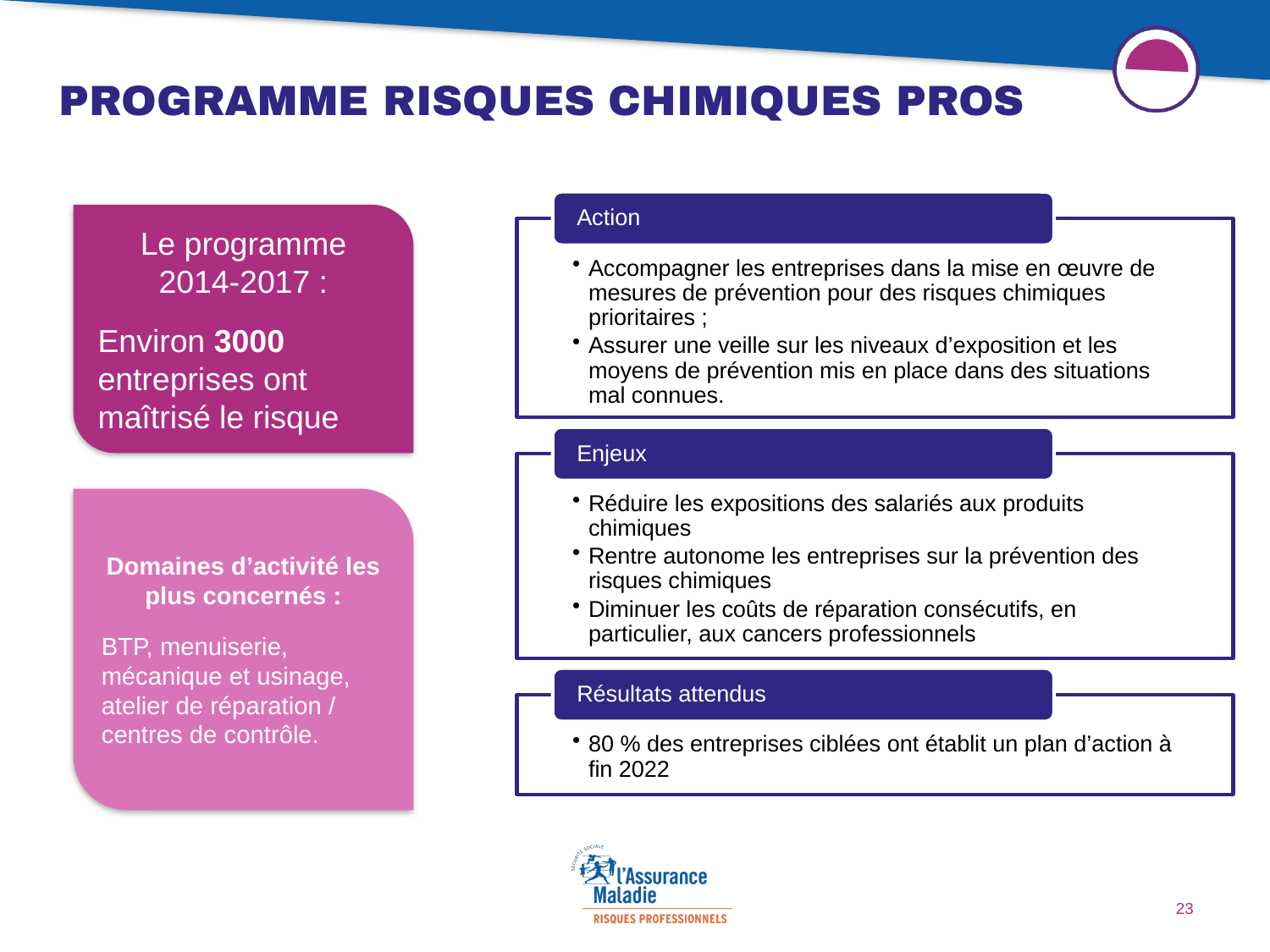

# Programme Risques chimiques pros
Accompagner les entreprises dans la mise en œuvre de mesures de prévention pour des risques chimiques prioritaires ;
Assurer une veille sur les niveaux d’exposition et les moyens de prévention mis en place dans des situations mal connues.
Action
Réduire les expositions des salariés aux produits chimiques
Rentre autonome les entreprises sur la prévention des risques chimiques
Diminuer les coûts de réparation consécutifs, en particulier, aux cancers professionnels
Enjeux
80 % des entreprises ciblées ont établit un plan d’action à fin 2022
Résultats attendus
Le programme 2014-2017 :
Environ 3000 entreprises ont maîtrisé le risque
Domaines d’activité les plus concernés :
BTP, menuiserie, mécanique et usinage, atelier de réparation / centres de contrôle.
23